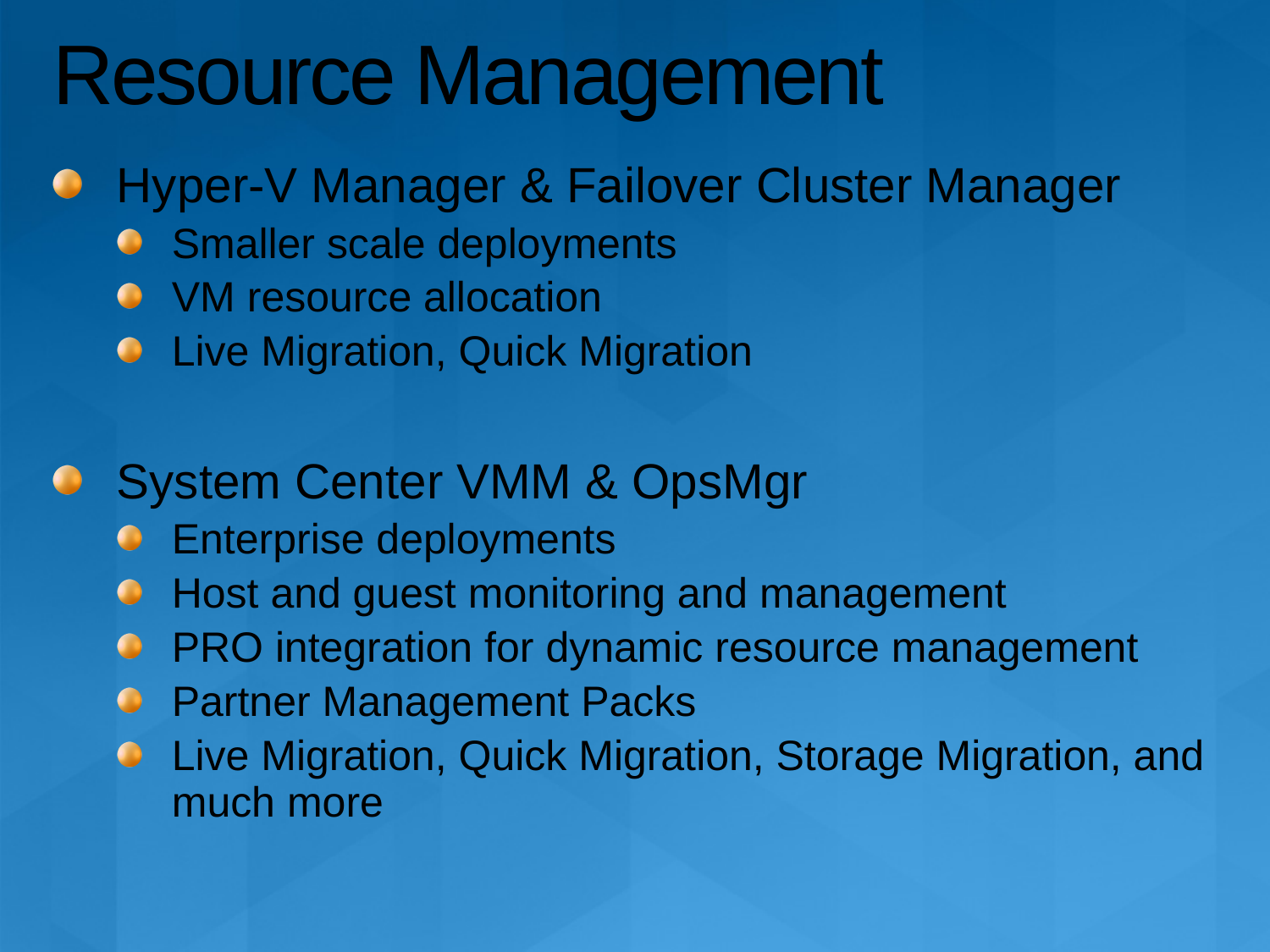

# Resource Management
Hyper-V Manager & Failover Cluster Manager
Smaller scale deployments
VM resource allocation
Live Migration, Quick Migration

System Center VMM & OpsMgr
Enterprise deployments
Host and guest monitoring and management
PRO integration for dynamic resource management
Partner Management Packs
Live Migration, Quick Migration, Storage Migration, and much more